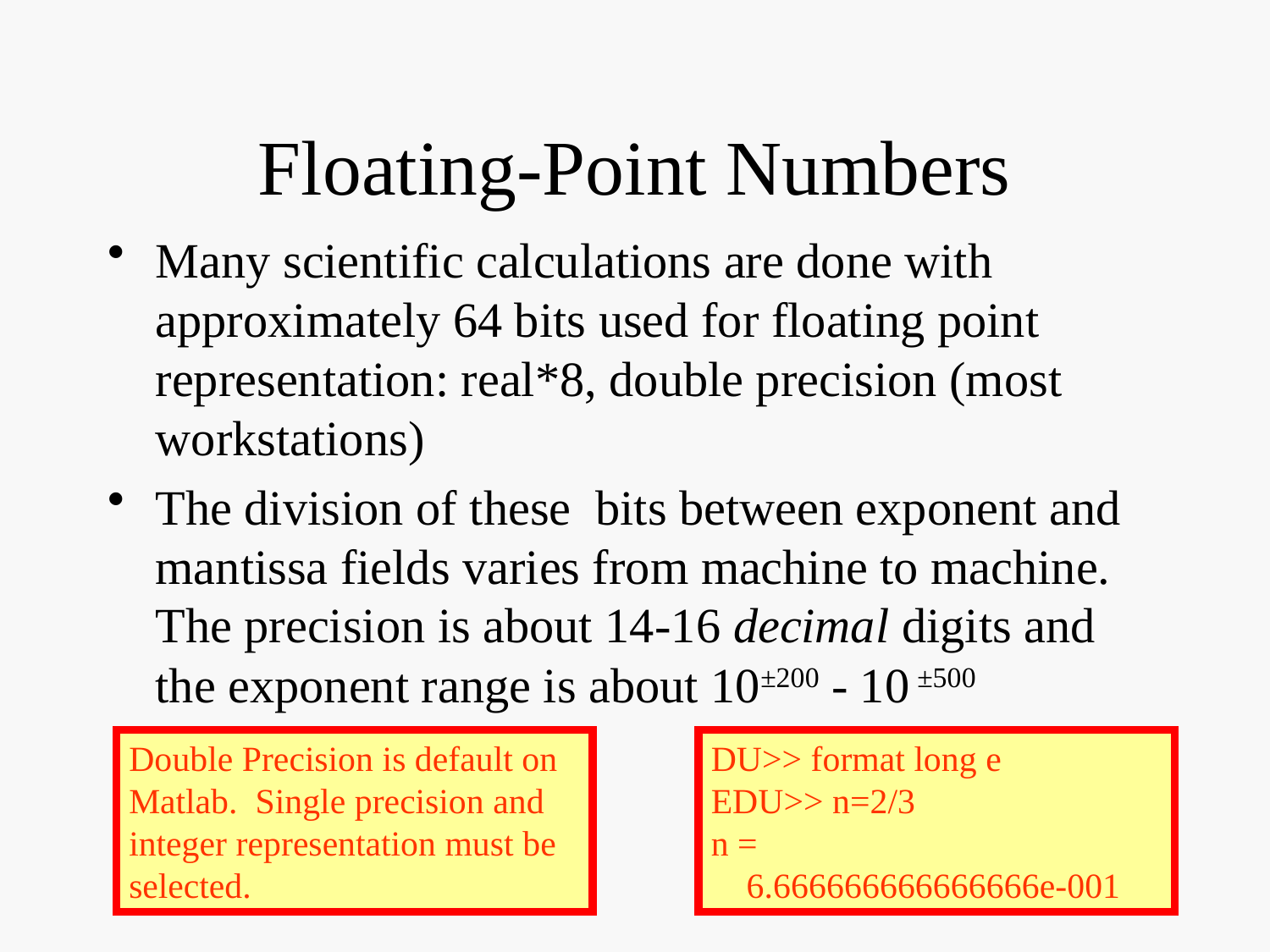

# Floating-Point Numbers
Many scientific calculations are done with approximately 64 bits used for floating point representation: real*8, double precision (most workstations)
The division of these  bits between exponent and mantissa fields varies from machine to machine.  The precision is about 14-16 decimal digits and the exponent range is about 10±200 - 10 ±500
Double Precision is default on Matlab.  Single precision and integer representation must be selected.
DU>> format long e
EDU>> n=2/3
n =
    6.666666666666666e-001